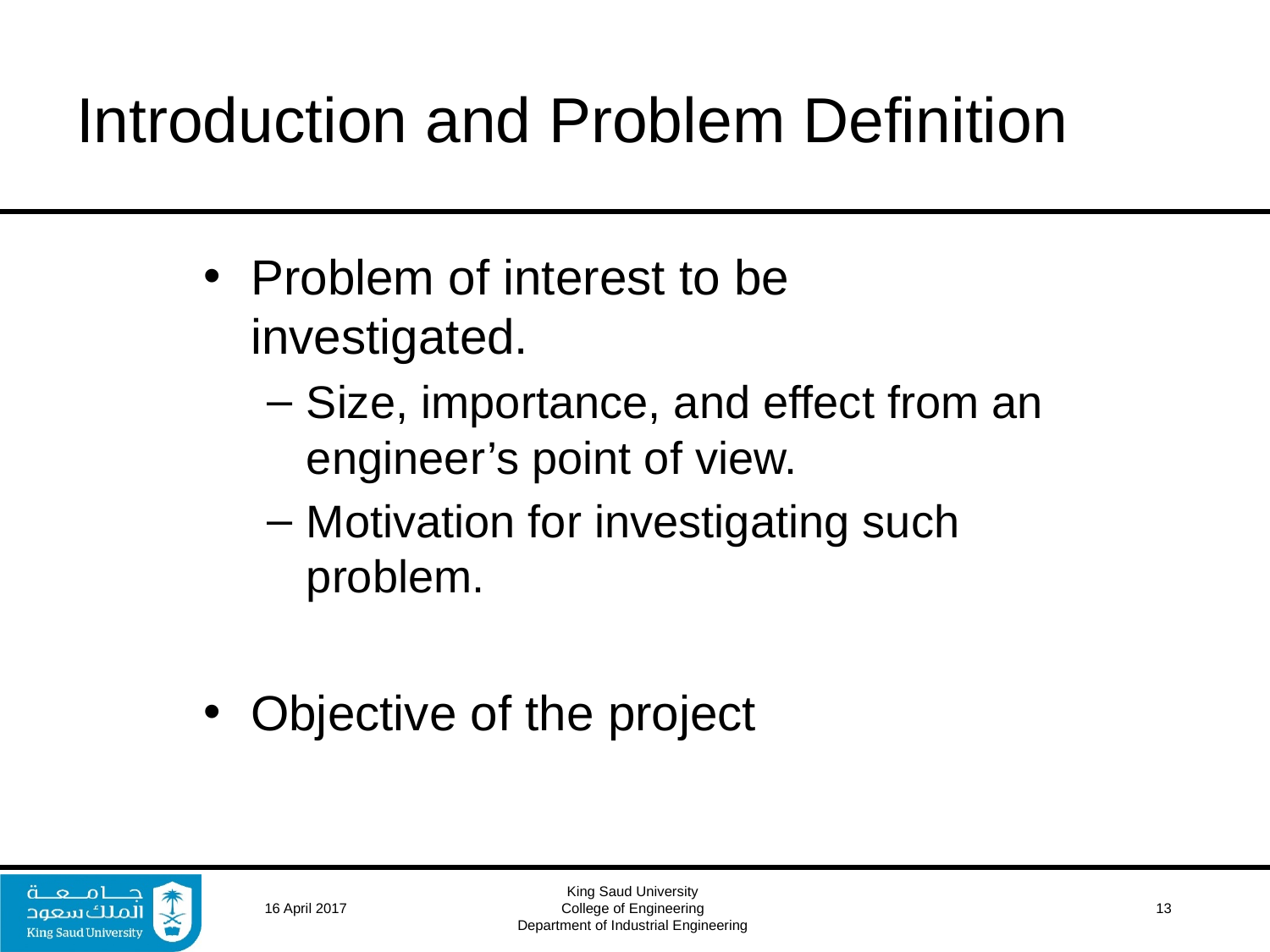

# Introduction and Problem Definition
Problem of interest to be investigated.
Size, importance, and effect from an engineer’s point of view.
Motivation for investigating such problem.

Objective of the project
16 April 2017

King Saud University
College of Engineering
Department of Industrial Engineering

                                                          13